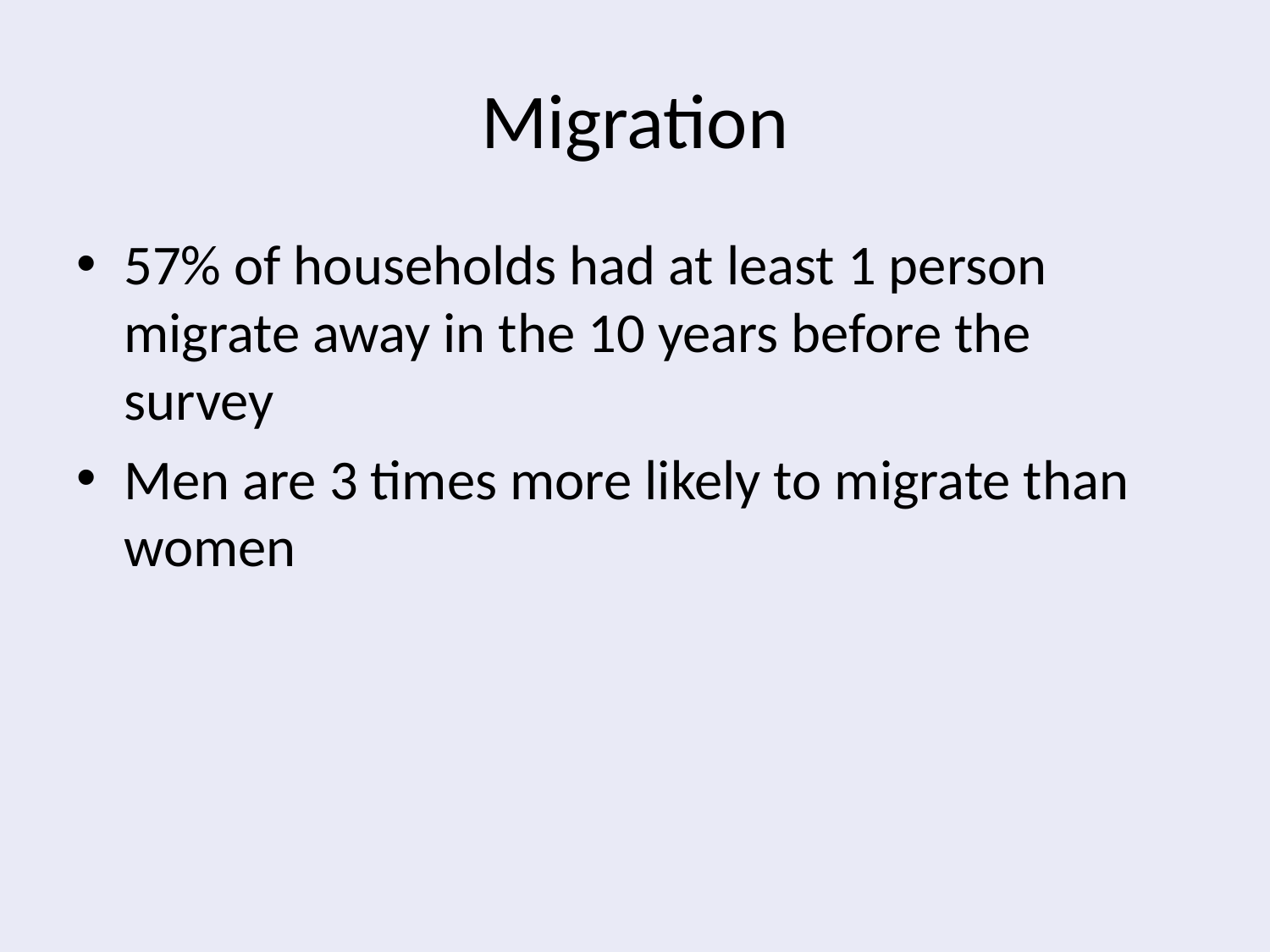

# Migration
57% of households had at least 1 person migrate away in the 10 years before the survey
Men are 3 times more likely to migrate than women